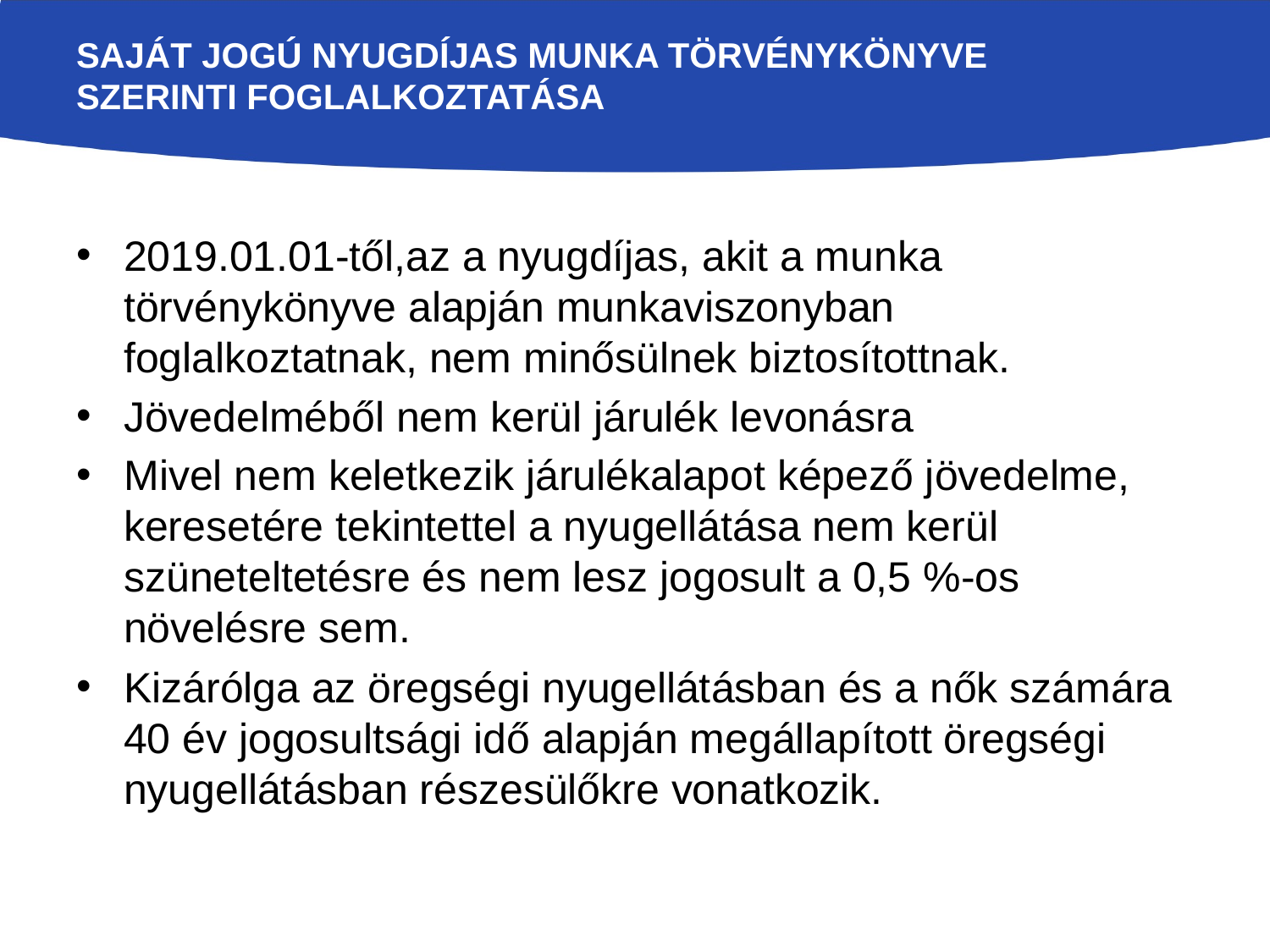

# Saját jogú nyugdíjas munka törvénykönyve szerinti foglalkoztatása
2019.01.01-től,az a nyugdíjas, akit a munka törvénykönyve alapján munkaviszonyban foglalkoztatnak, nem minősülnek biztosítottnak.
Jövedelméből nem kerül járulék levonásra
Mivel nem keletkezik járulékalapot képező jövedelme, keresetére tekintettel a nyugellátása nem kerül szüneteltetésre és nem lesz jogosult a 0,5 %-os növelésre sem.
Kizárólga az öregségi nyugellátásban és a nők számára 40 év jogosultsági idő alapján megállapított öregségi nyugellátásban részesülőkre vonatkozik.